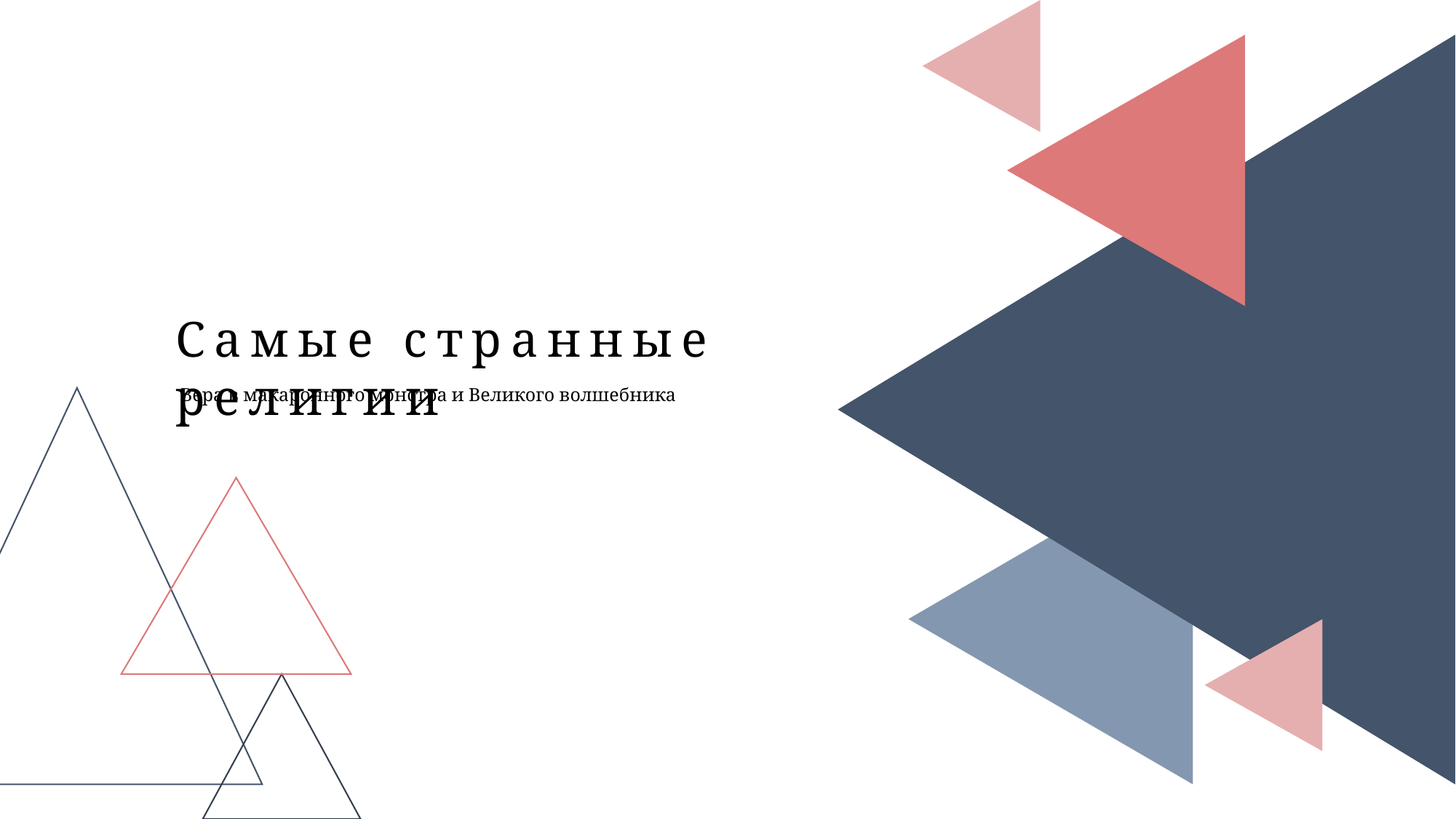

Самые странные религии
Вера в макаронного монстра и Великого волшебника